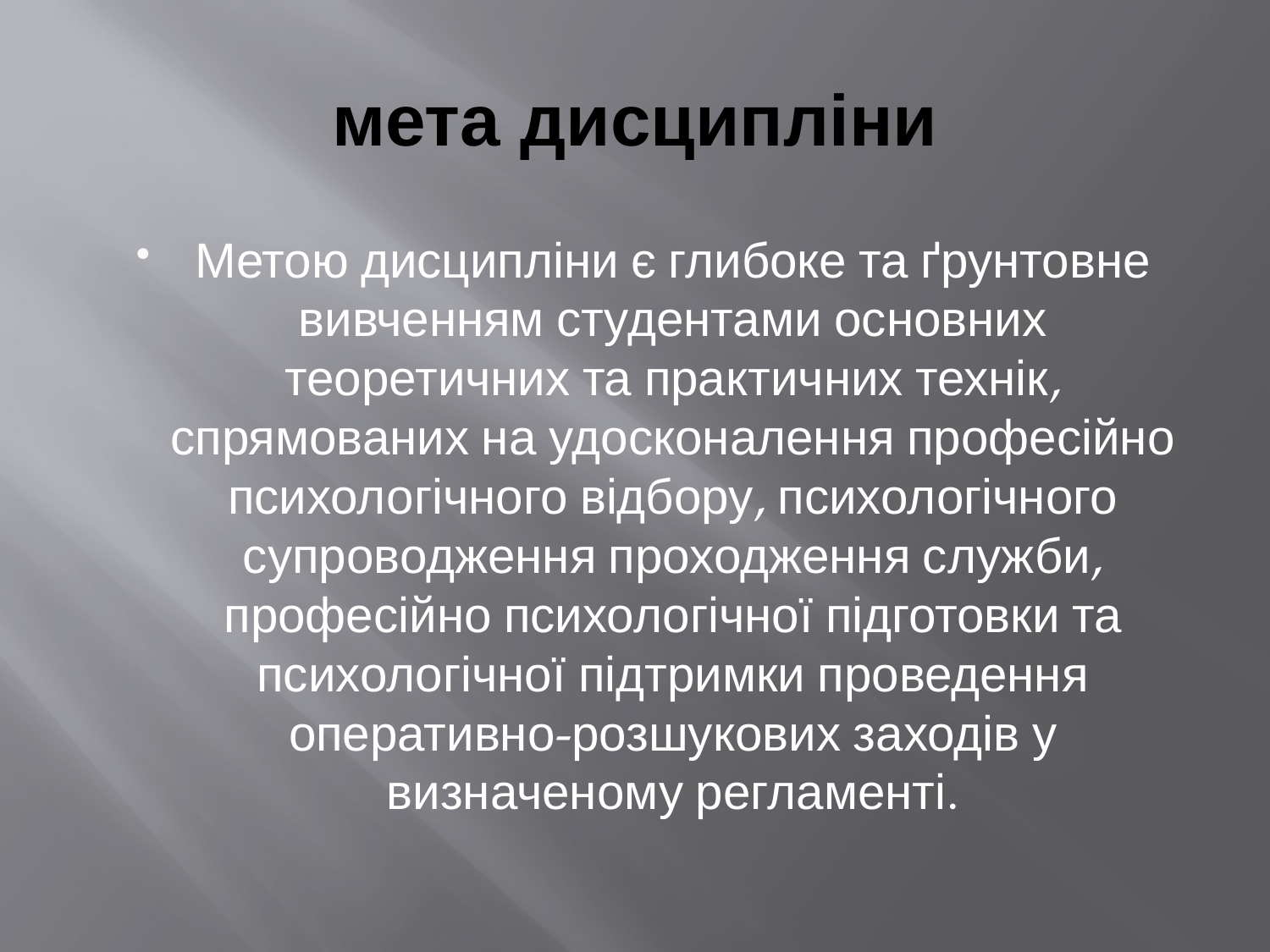

# мета дисципліни
Метою дисципліни є глибоке та ґрунтовне вивченням студентами основних теоретичних та практичних технік, спрямованих на удосконалення професійно психологічного відбору, психологічного супроводження проходження служби, професійно психологічної підготовки та психологічної підтримки проведення оперативно-розшукових заходів у визначеному регламенті.